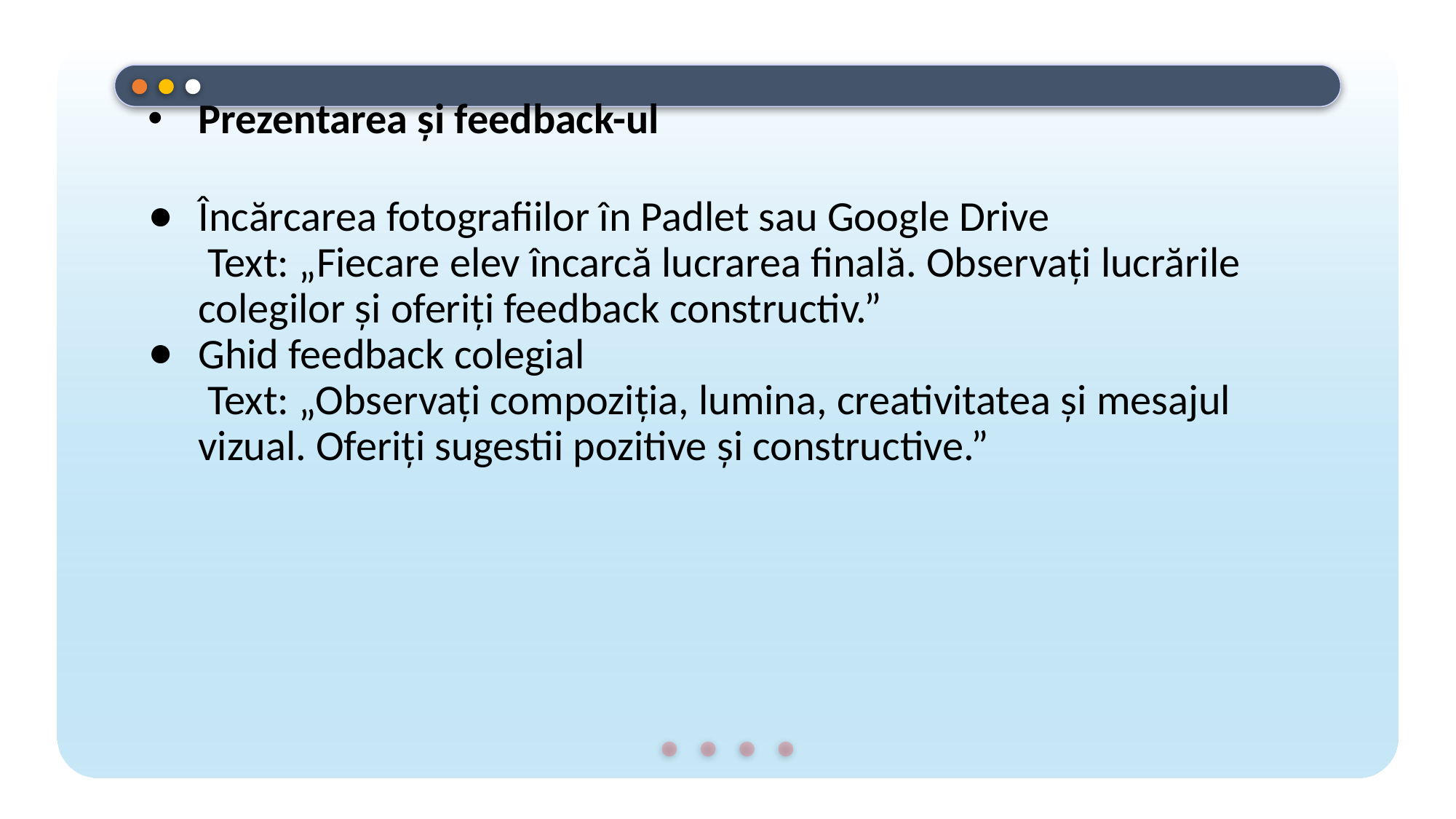

# Prezentarea și feedback-ul

Încărcarea fotografiilor în Padlet sau Google Drive
 Text: „Fiecare elev încarcă lucrarea finală. Observați lucrările colegilor și oferiți feedback constructiv.”
Ghid feedback colegial
 Text: „Observați compoziția, lumina, creativitatea și mesajul vizual. Oferiți sugestii pozitive și constructive.”